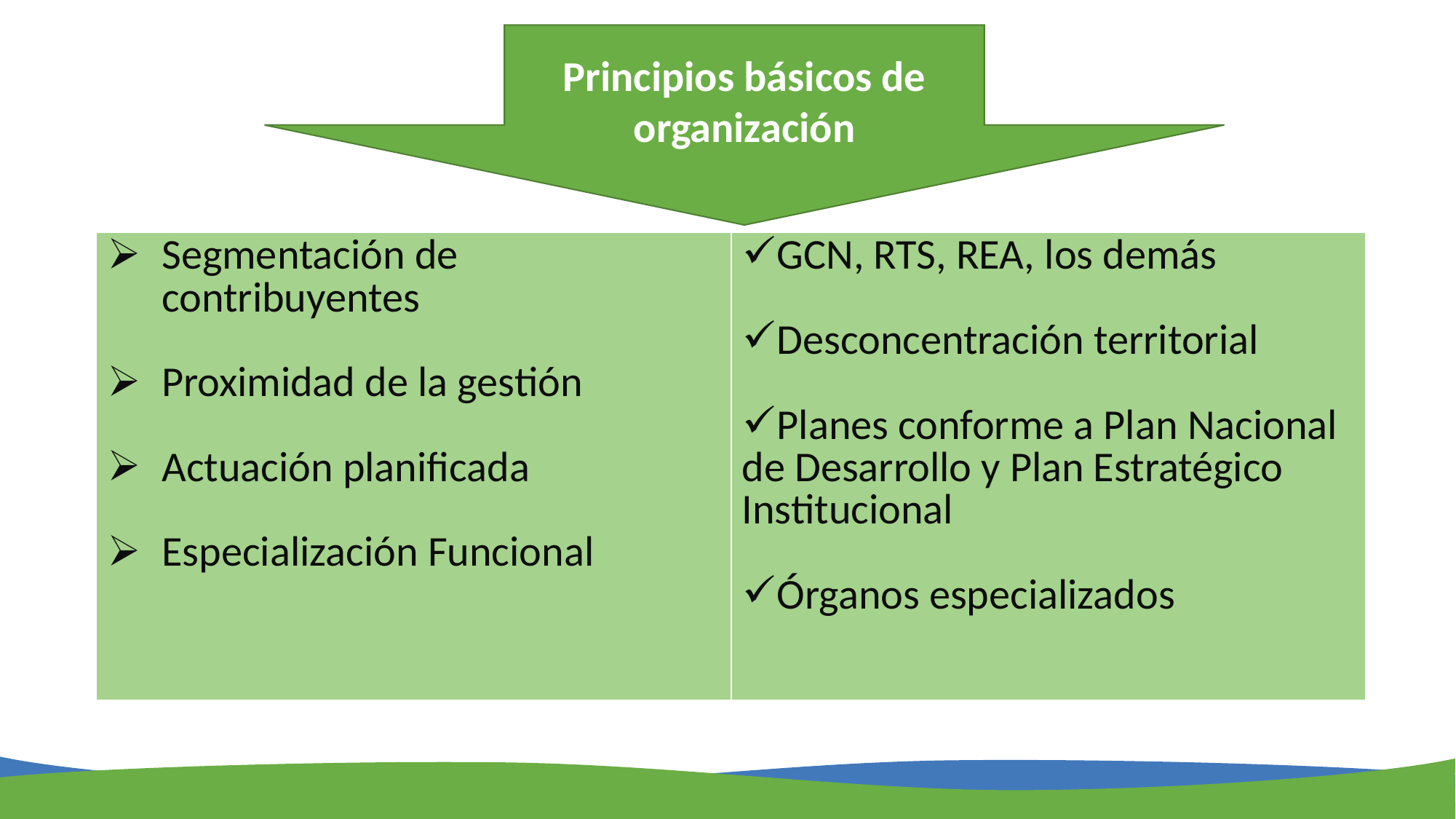

Principios básicos de organización
| Segmentación de contribuyentes Proximidad de la gestión Actuación planificada Especialización Funcional | GCN, RTS, REA, los demás Desconcentración territorial Planes conforme a Plan Nacional de Desarrollo y Plan Estratégico Institucional Órganos especializados |
| --- | --- |